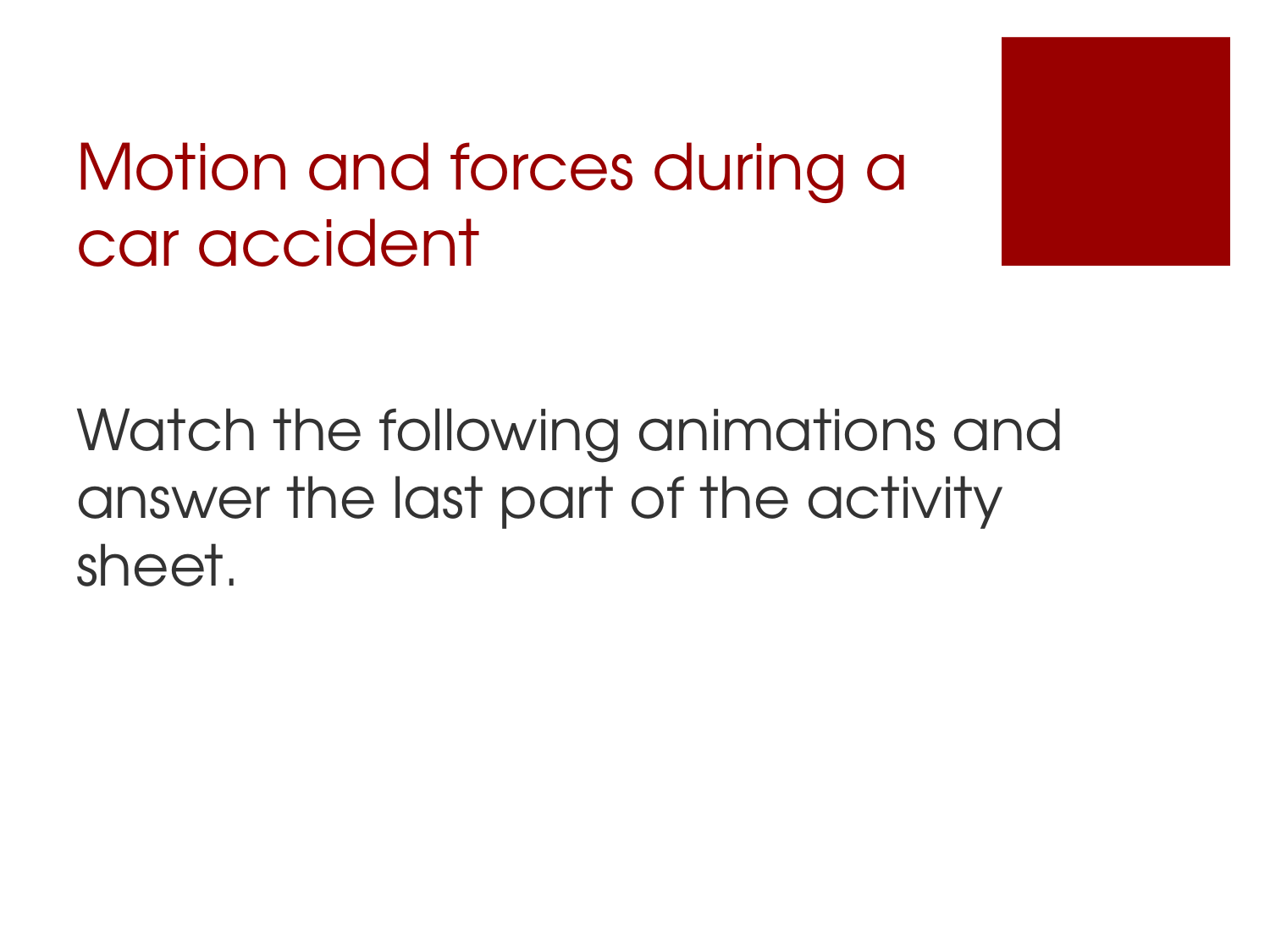

# Motion and forces during a car accident
Watch the following animations and answer the last part of the activity sheet.